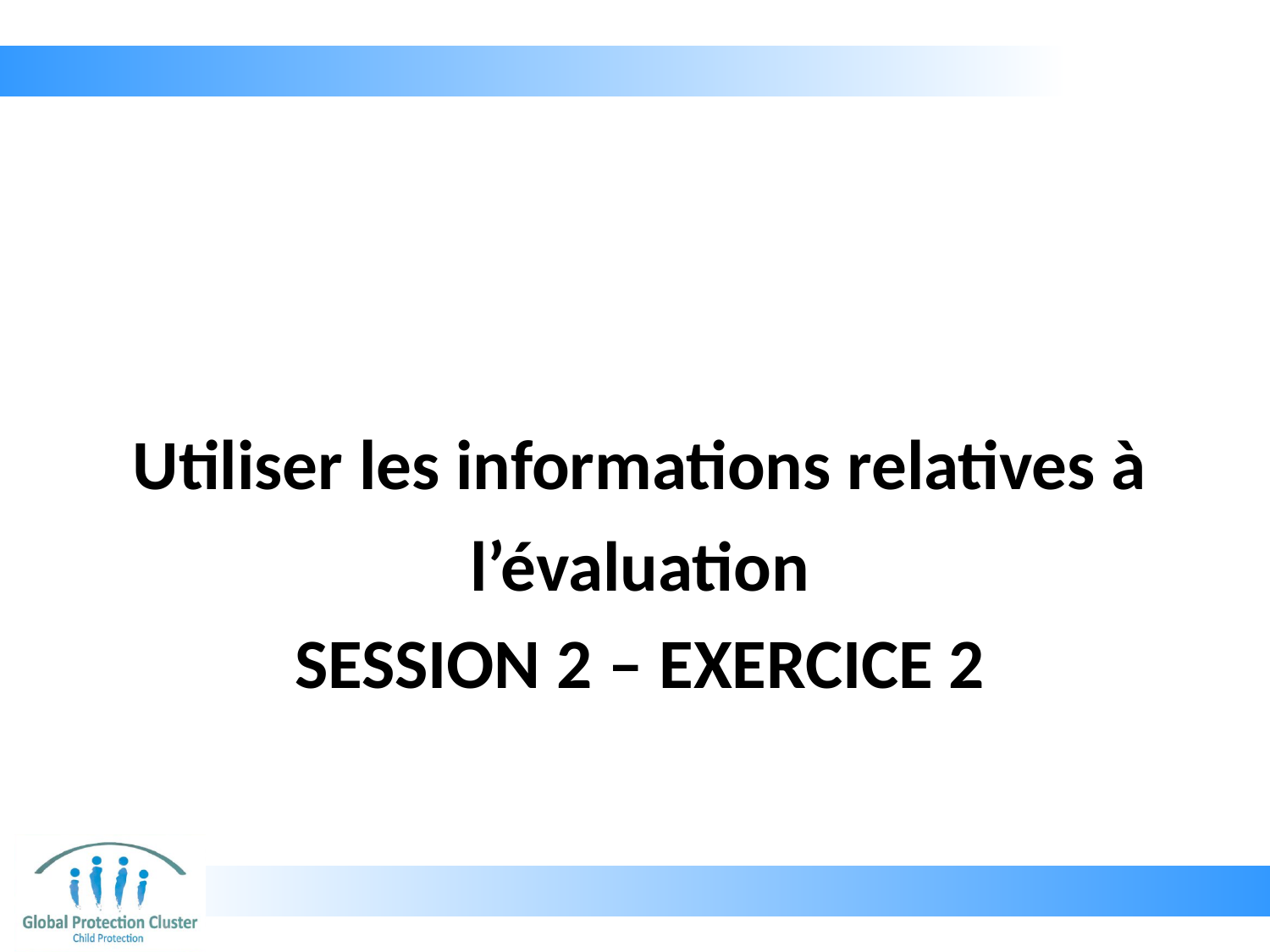

Utiliser les informations relatives à l’évaluation
# Session 2 – ExerciCe 2